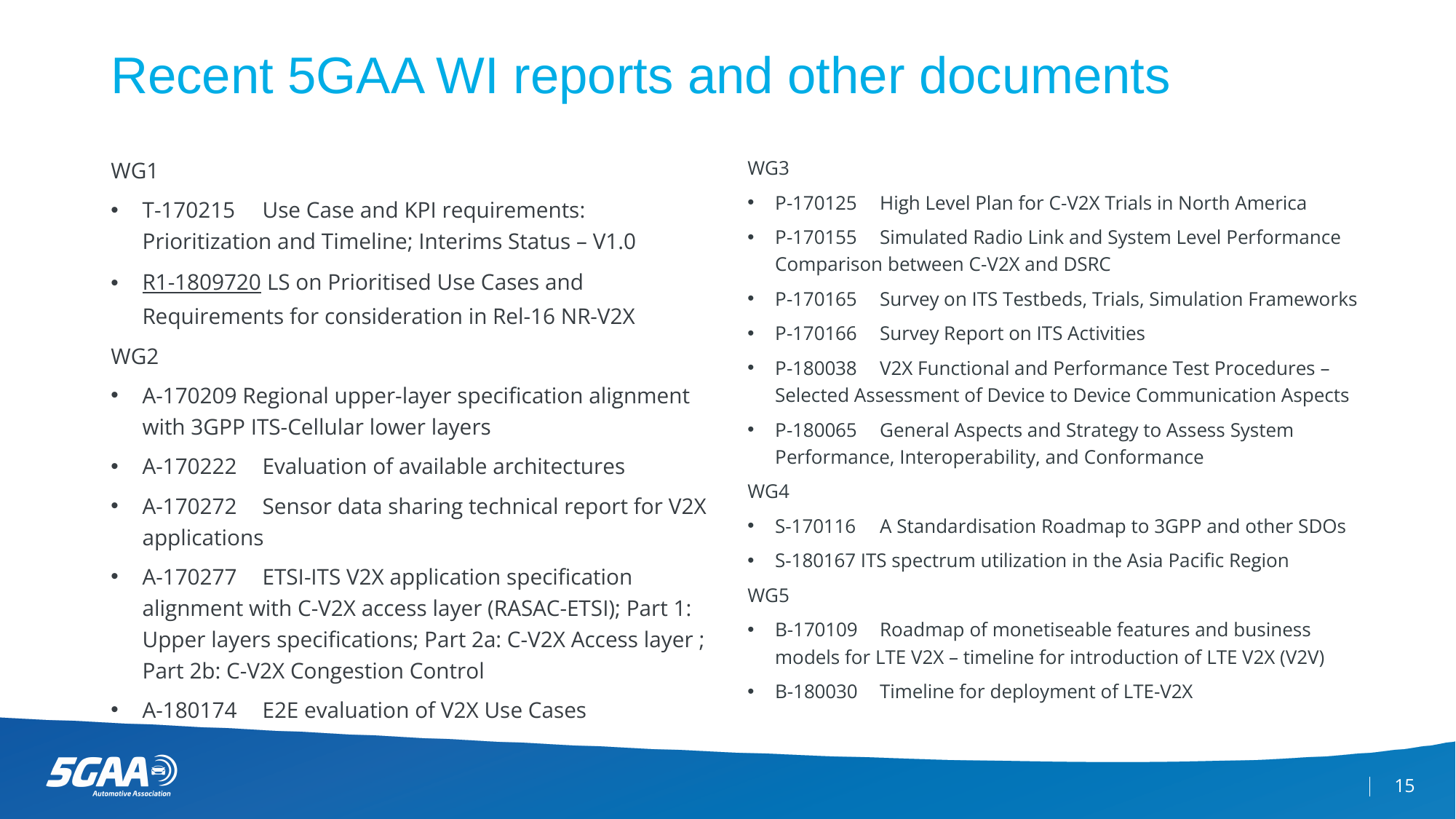

# Recent 5GAA WI reports and other documents
WG1
T-170215	Use Case and KPI requirements: Prioritization and Timeline; Interims Status – V1.0
R1-1809720 LS on Prioritised Use Cases and Requirements for consideration in Rel-16 NR-V2X
WG2
A-170209 Regional upper-layer specification alignment with 3GPP ITS-Cellular lower layers
A-170222	Evaluation of available architectures
A-170272	Sensor data sharing technical report for V2X applications
A-170277	ETSI-ITS V2X application specification alignment with C-V2X access layer (RASAC-ETSI); Part 1: Upper layers specifications; Part 2a: C-V2X Access layer ; Part 2b: C-V2X Congestion Control
A-180174	E2E evaluation of V2X Use Cases

WG3
P-170125	High Level Plan for C-V2X Trials in North America
P-170155	Simulated Radio Link and System Level Performance Comparison between C-V2X and DSRC
P-170165	Survey on ITS Testbeds, Trials, Simulation Frameworks
P-170166	Survey Report on ITS Activities
P-180038	V2X Functional and Performance Test Procedures – Selected Assessment of Device to Device Communication Aspects
P-180065	General Aspects and Strategy to Assess System Performance, Interoperability, and Conformance
WG4
S-170116	A Standardisation Roadmap to 3GPP and other SDOs
S-180167 ITS spectrum utilization in the Asia Pacific Region
WG5
B-170109	Roadmap of monetiseable features and business models for LTE V2X – timeline for introduction of LTE V2X (V2V)
B-180030	Timeline for deployment of LTE-V2X